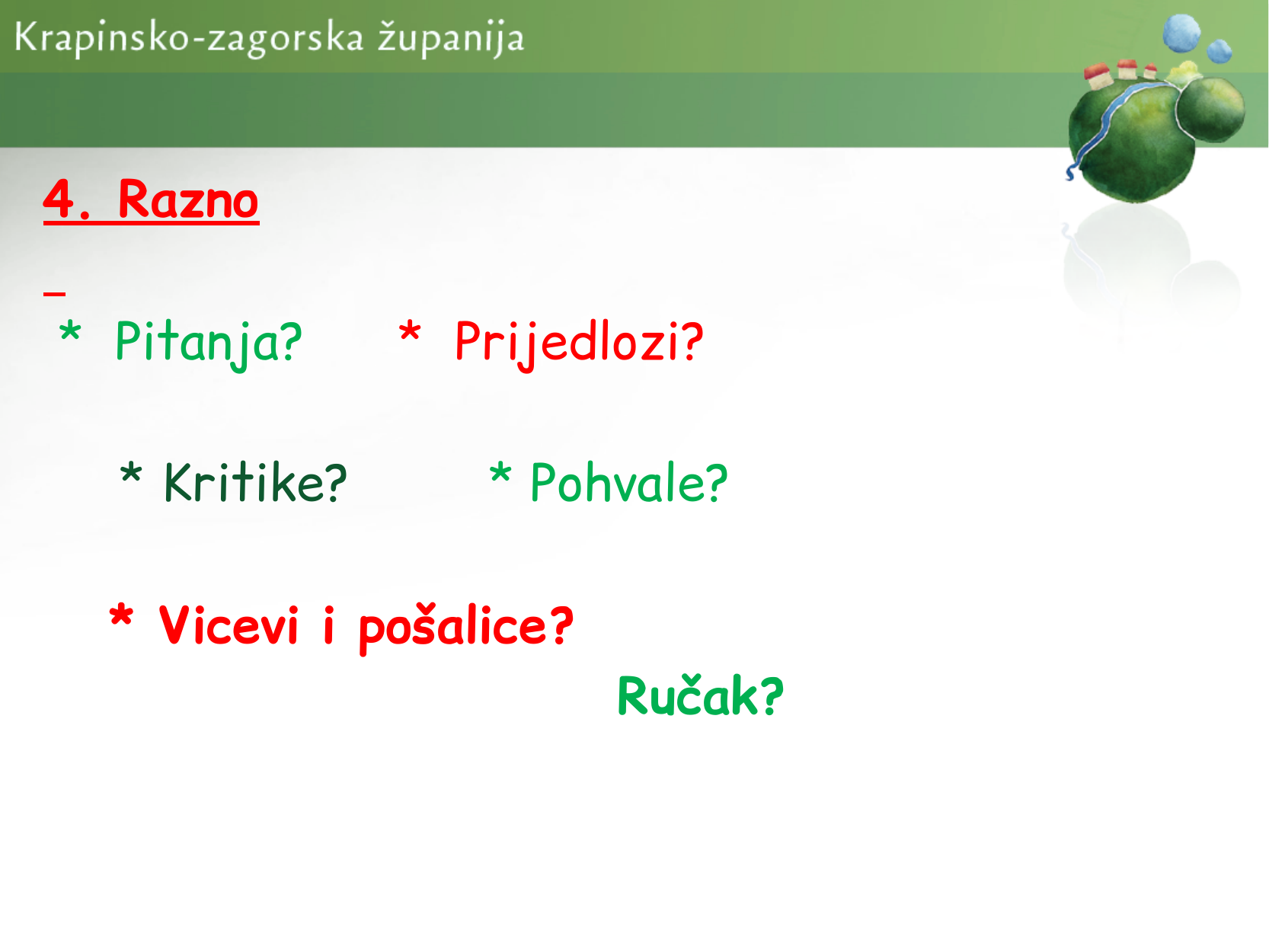

4. Razno

 *  Pitanja?      *  Prijedlozi?

     * Kritike?         * Pohvale?

   * Vicevi i pošalice?
                          Ručak?